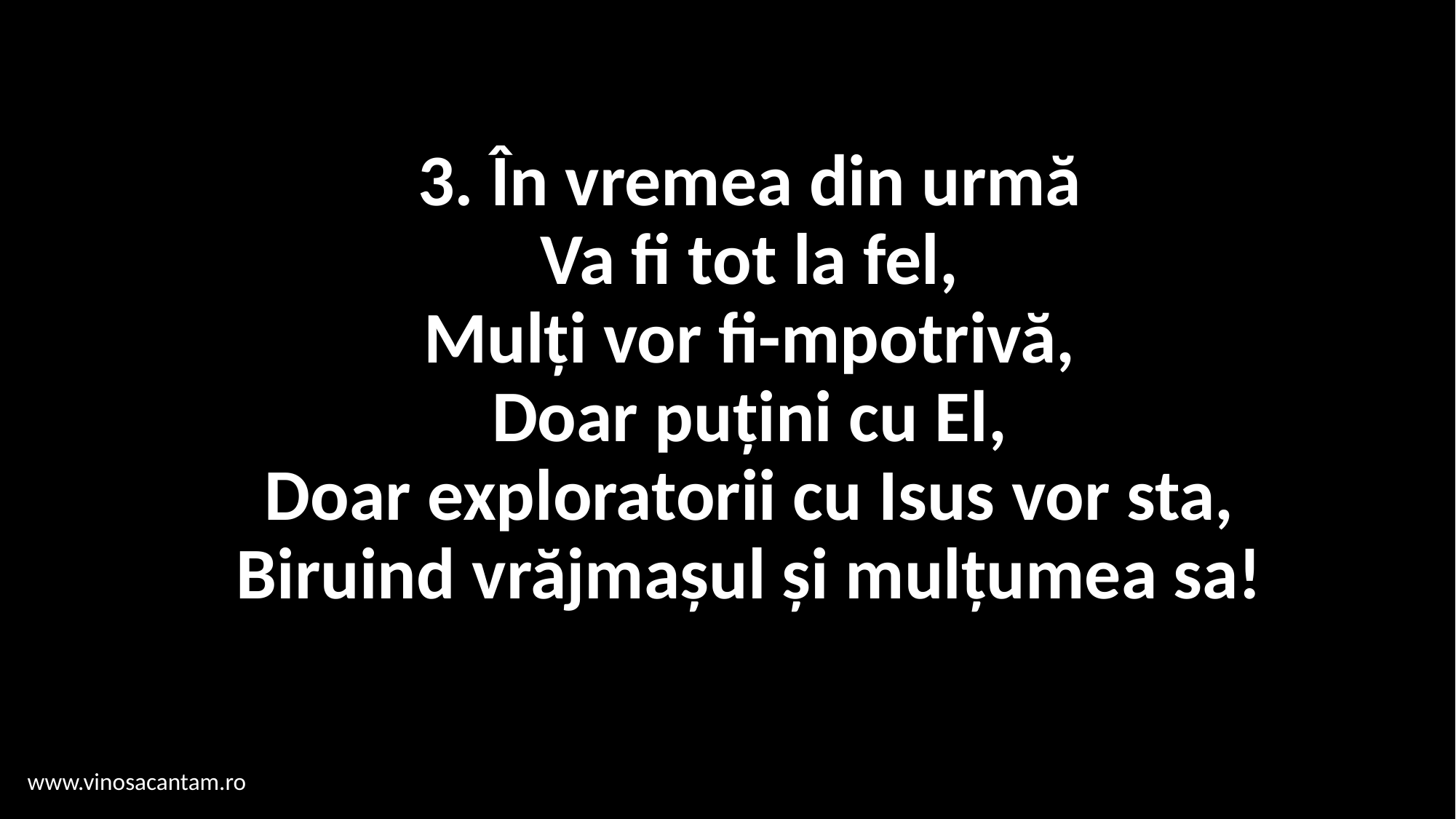

# 3. În vremea din urmă Va fi tot la fel, Mulți vor fi-mpotrivă, Doar puțini cu El, Doar exploratorii cu Isus vor sta, Biruind vrăjmașul și mulțumea sa!
www.vinosacantam.ro